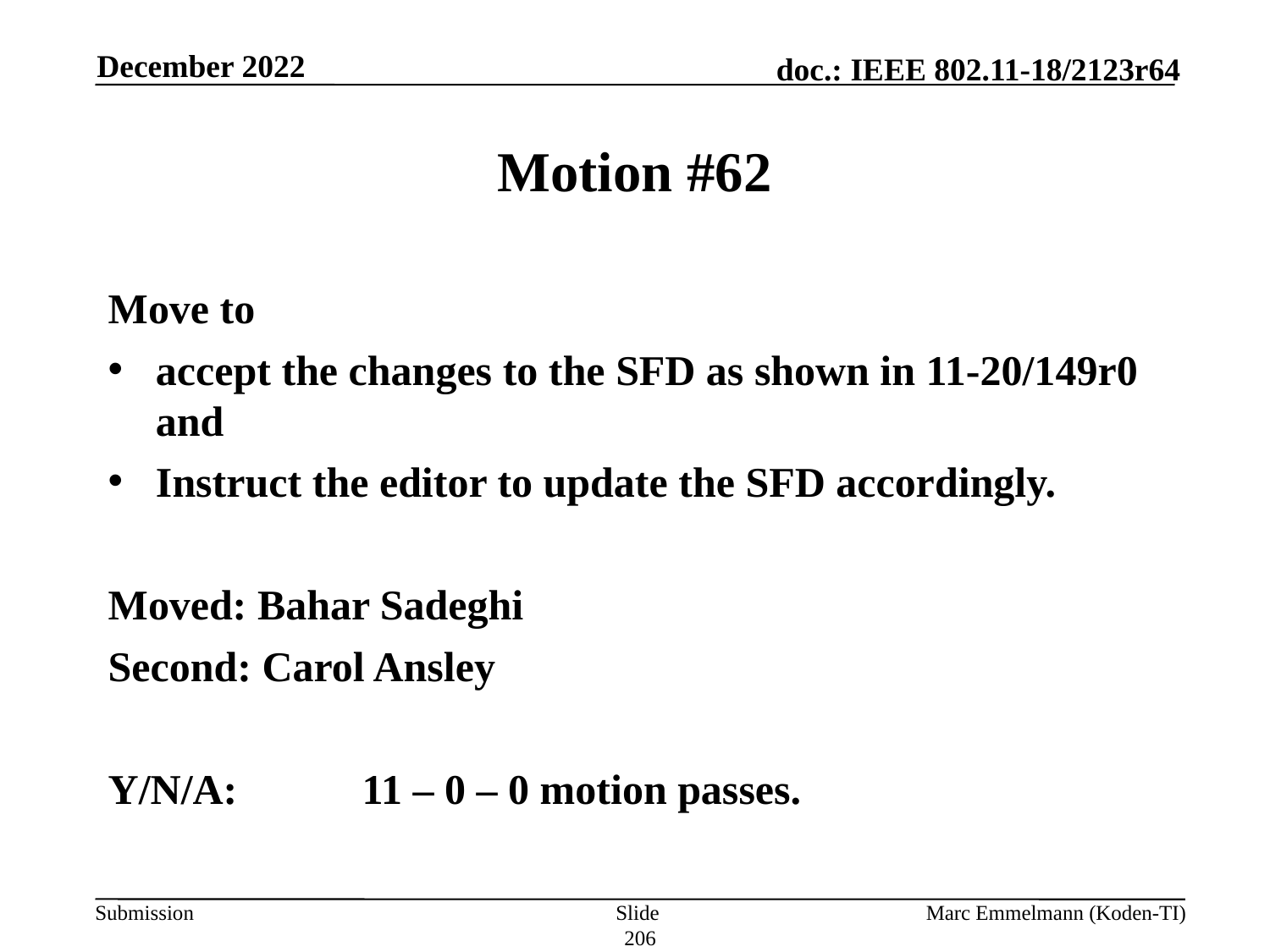

December 2022
# Motion #62
Move to
accept the changes to the SFD as shown in 11-20/149r0 and
Instruct the editor to update the SFD accordingly.

Moved: Bahar Sadeghi
Second: Carol Ansley

Y/N/A:	11 – 0 – 0 motion passes.
Slide 206
Marc Emmelmann (Koden-TI)